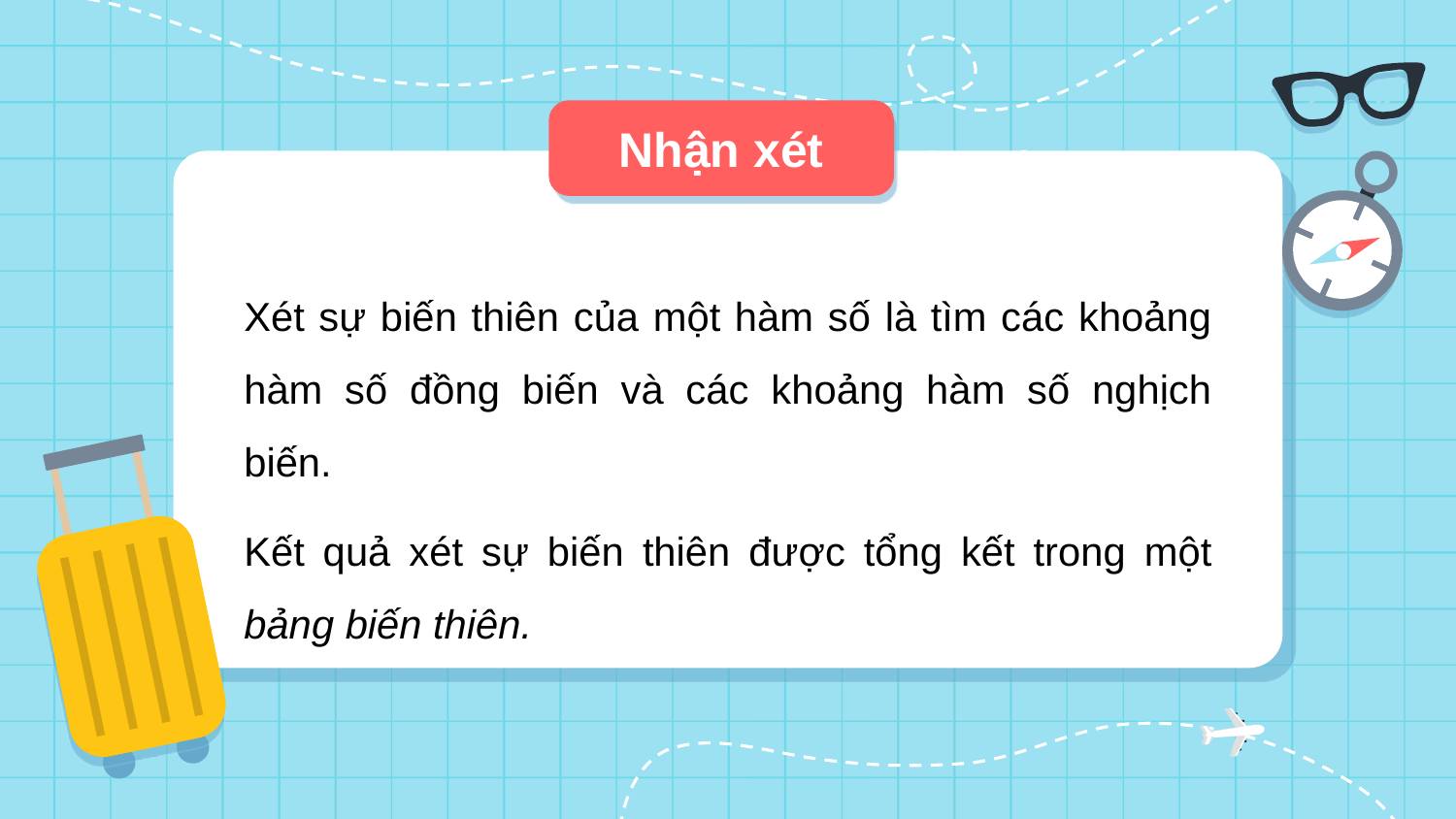

Nhận xét
CHƯƠNG III: HÀM SỐ VÀ ĐỒ THỊ
Xét sự biến thiên của một hàm số là tìm các khoảng hàm số đồng biến và các khoảng hàm số nghịch biến.
Kết quả xét sự biến thiên được tổng kết trong một bảng biến thiên.